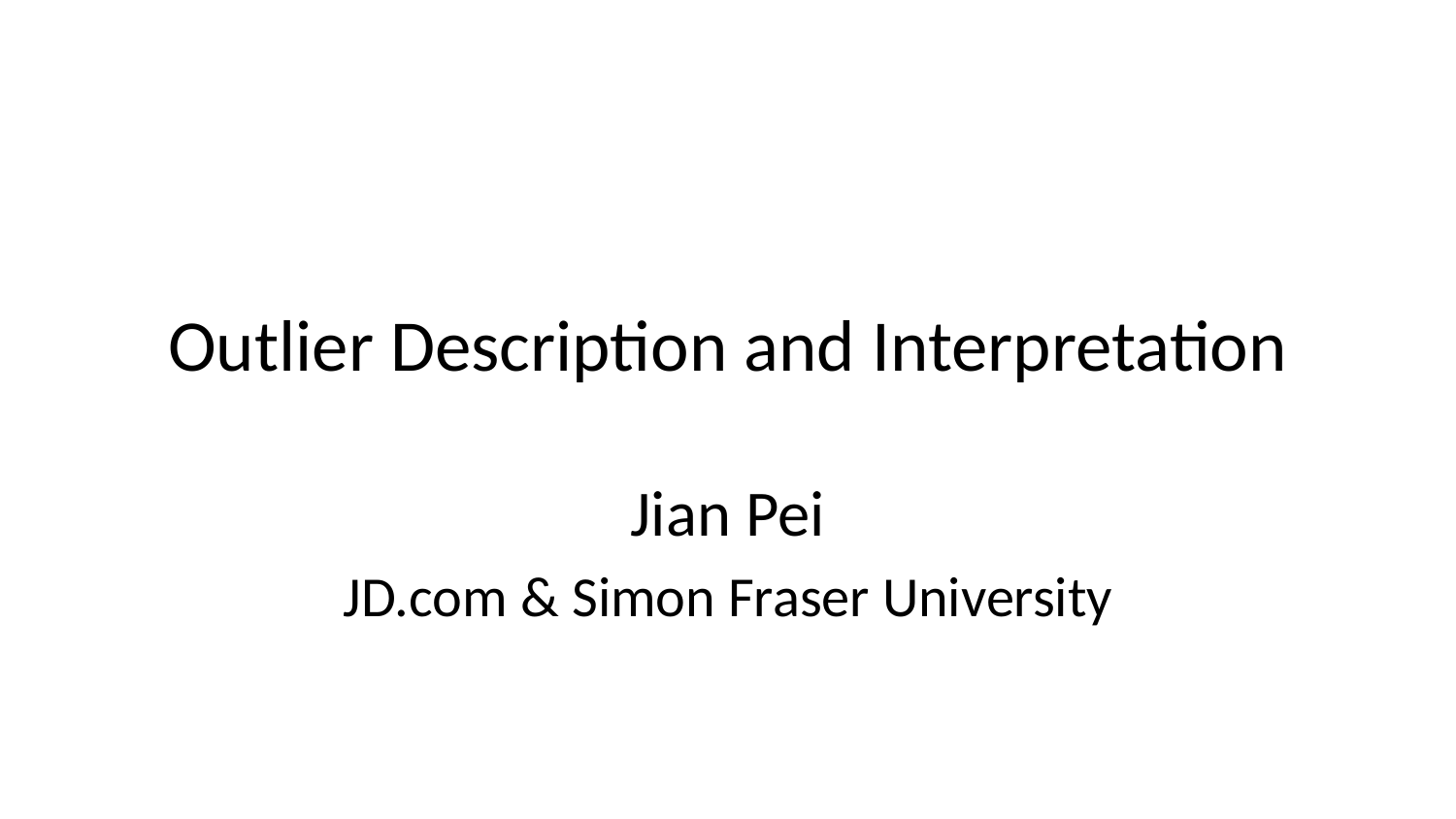

# Outlier Description and Interpretation
Jian Pei
JD.com & Simon Fraser University